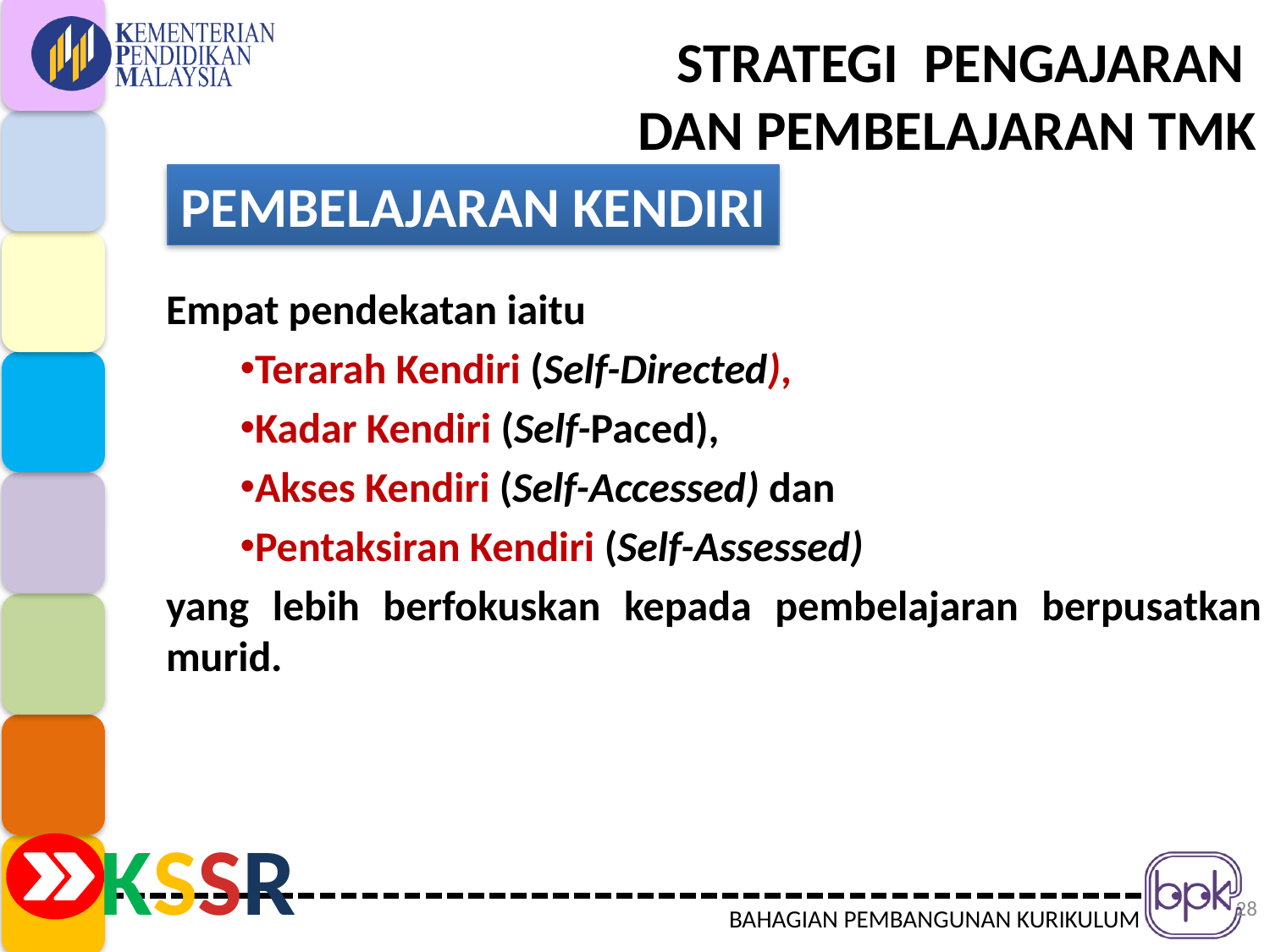

# STRATEGI  PENGAJARAN DAN PEMBELAJARAN TMK
PEMBELAJARAN KENDIRI
Empat pendekatan iaitu
Terarah Kendiri (Self-Directed),
Kadar Kendiri (Self-Paced),
Akses Kendiri (Self-Accessed) dan
Pentaksiran Kendiri (Self-Assessed)
yang lebih berfokuskan kepada pembelajaran berpusatkan murid.
28